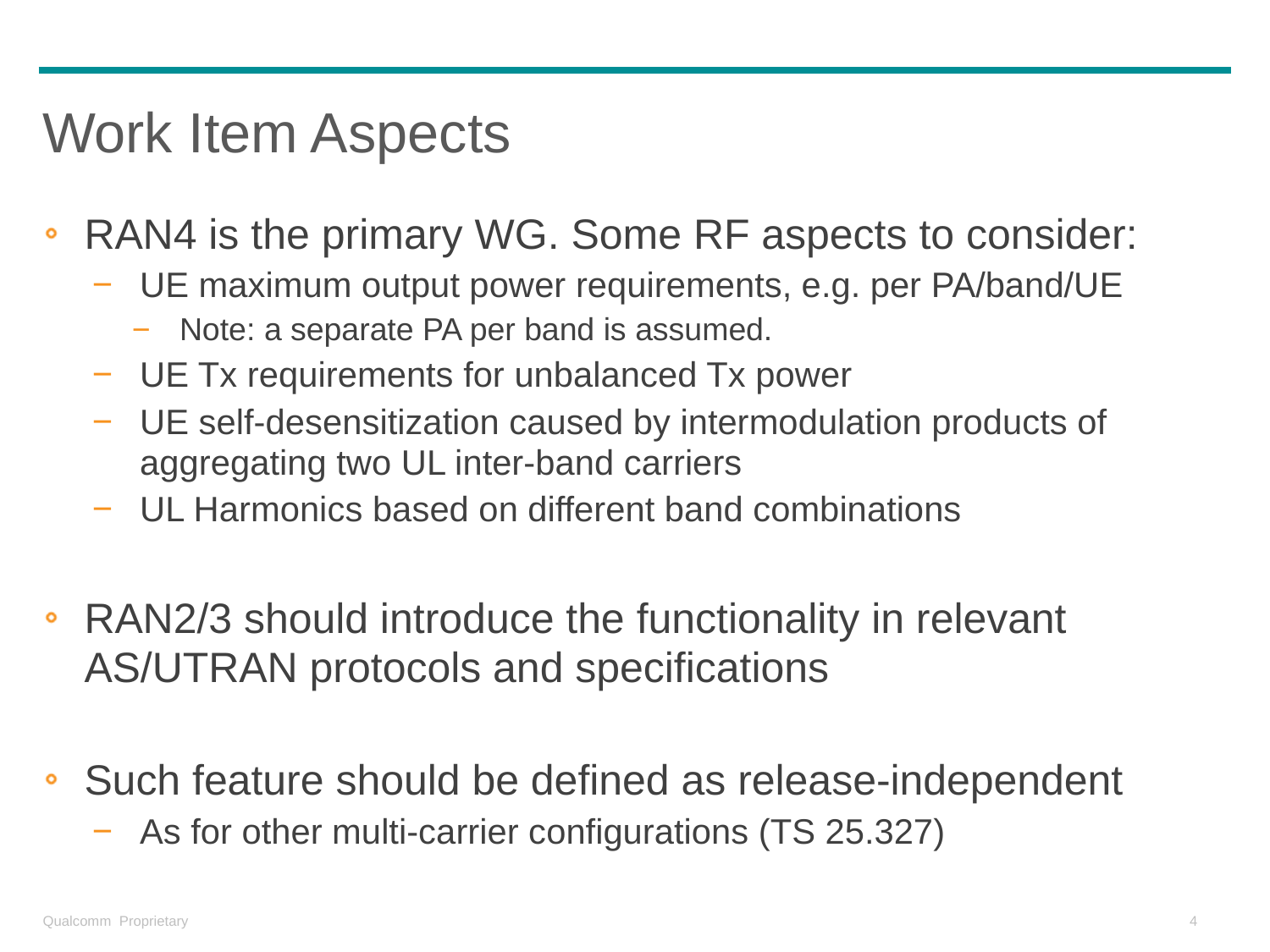

# Work Item Aspects
RAN4 is the primary WG. Some RF aspects to consider:
UE maximum output power requirements, e.g. per PA/band/UE
Note: a separate PA per band is assumed.
UE Tx requirements for unbalanced Tx power
UE self-desensitization caused by intermodulation products of aggregating two UL inter-band carriers
UL Harmonics based on different band combinations

RAN2/3 should introduce the functionality in relevant AS/UTRAN protocols and specifications

Such feature should be defined as release-independent
As for other multi-carrier configurations (TS 25.327)